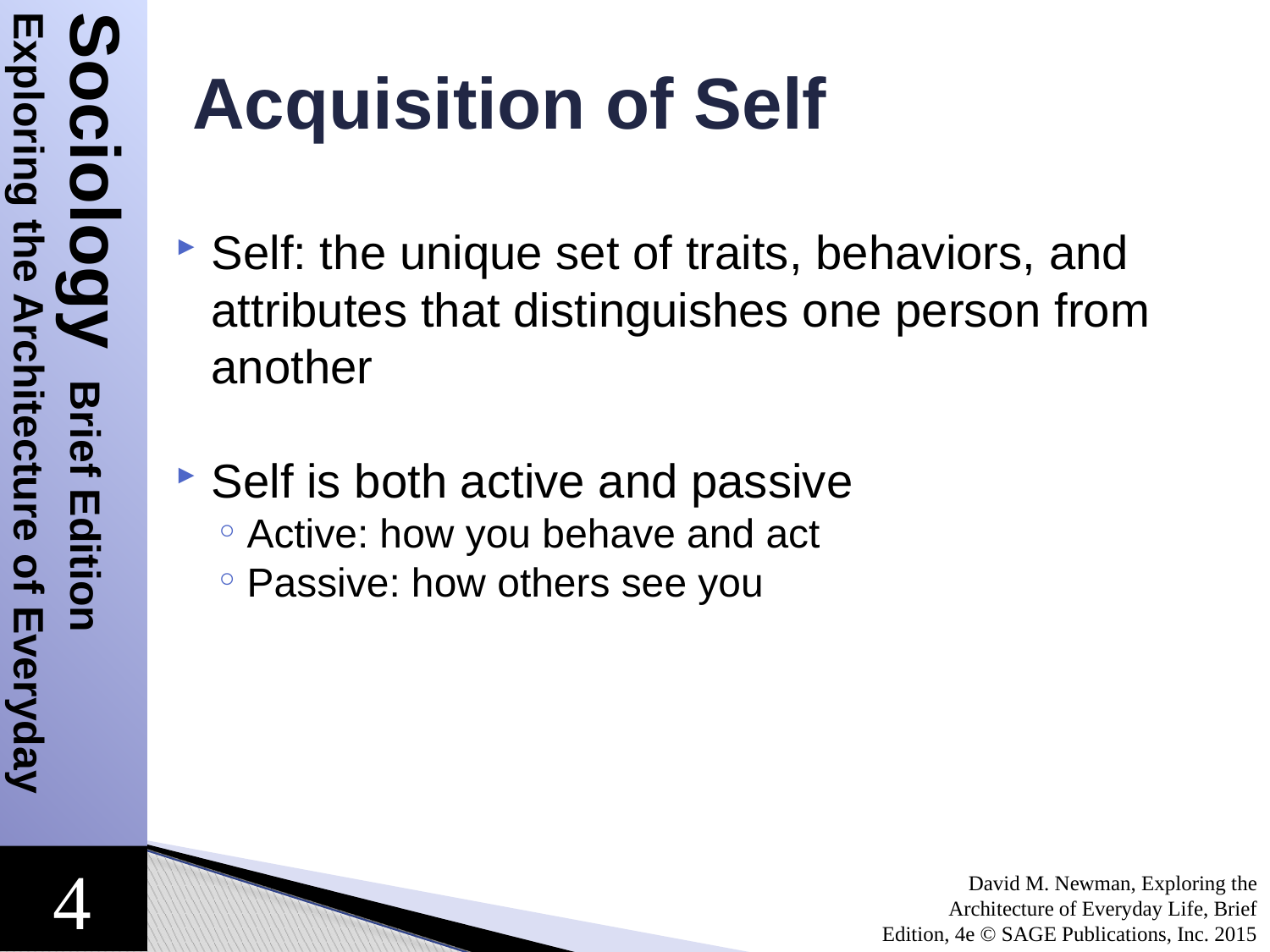

# Acquisition of Self

Self: the unique set of traits, behaviors, and attributes that distinguishes one person from another

Self is both active and passive
Active: how you behave and act
Passive: how others see you
David M. Newman, Exploring the Architecture of Everyday Life, Brief Edition, 4e © SAGE Publications, Inc. 2015